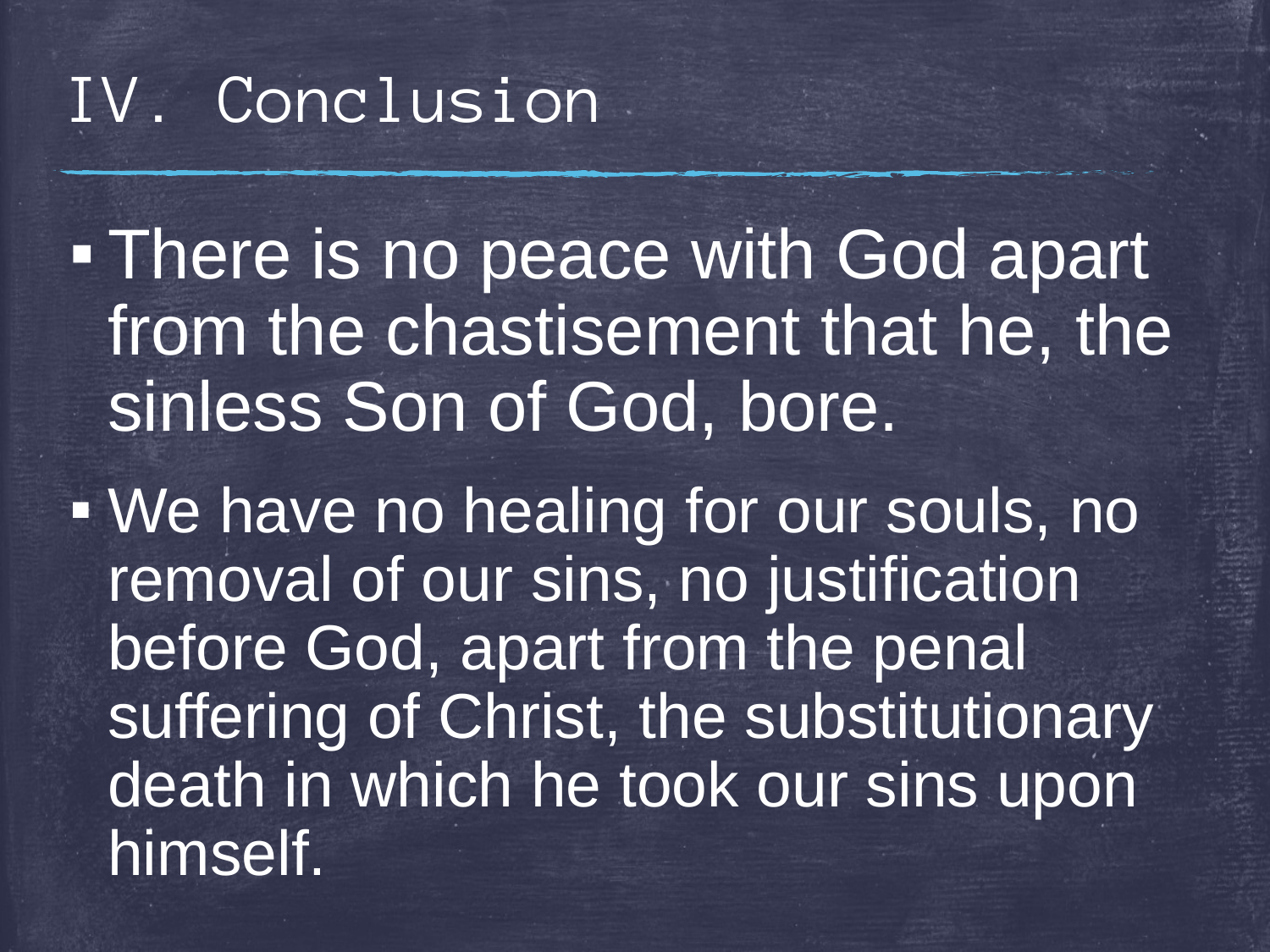

# IV. Conclusion
There is no peace with God apart from the chastisement that he, the sinless Son of God, bore.
We have no healing for our souls, no removal of our sins, no justification before God, apart from the penal suffering of Christ, the substitutionary death in which he took our sins upon himself.